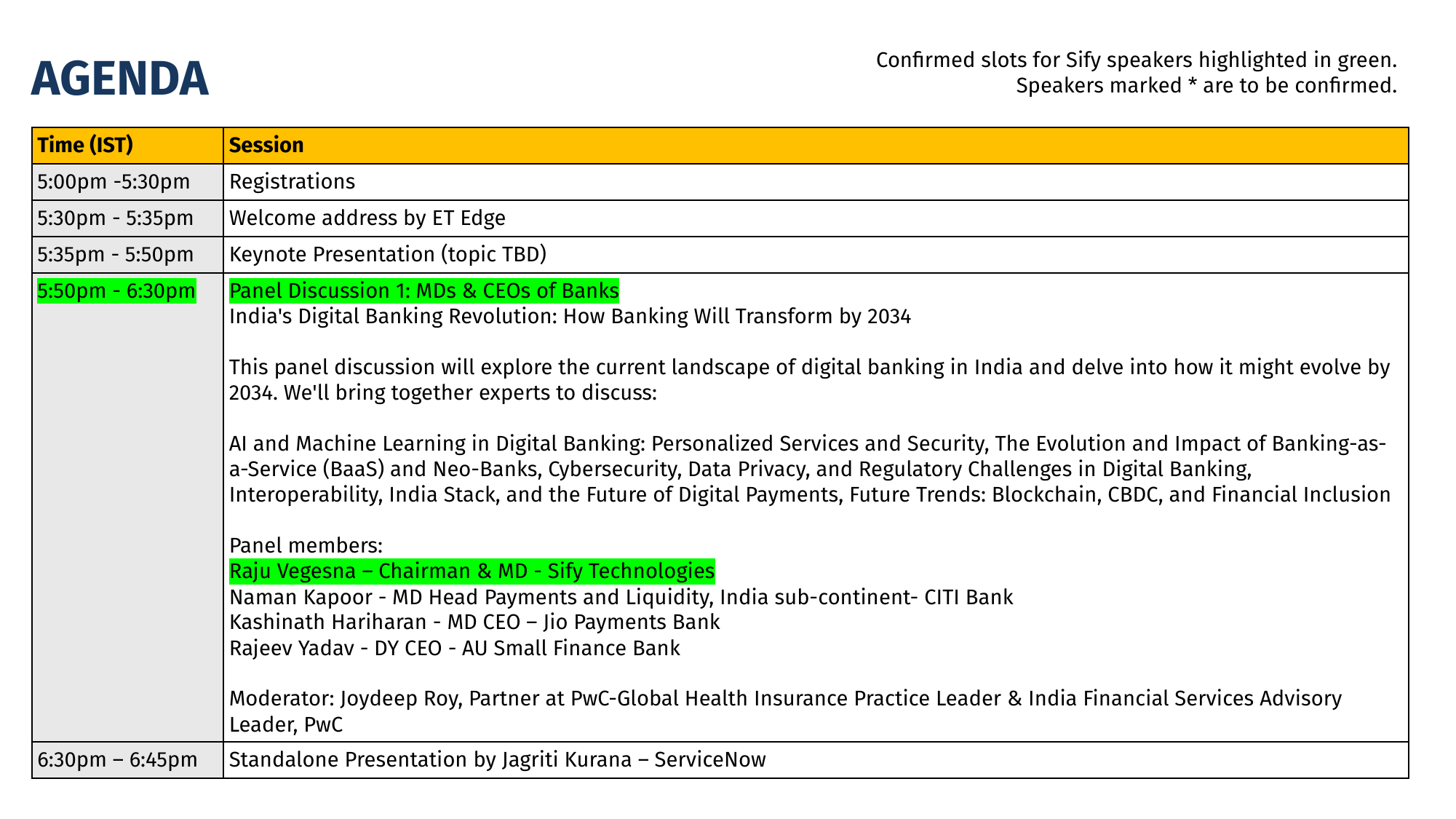

Confirmed slots for Sify speakers highlighted in green.
Speakers marked * are to be confirmed.
AGENDA
| Time (IST) | Session |
| --- | --- |
| 5:00pm -5:30pm | Registrations |
| 5:30pm - 5:35pm | Welcome address by ET Edge |
| 5:35pm - 5:50pm | Keynote Presentation (topic TBD) |
| 5:50pm - 6:30pm | Panel Discussion 1: MDs & CEOs of Banks India's Digital Banking Revolution: How Banking Will Transform by 2034 This panel discussion will explore the current landscape of digital banking in India and delve into how it might evolve by 2034. We'll bring together experts to discuss: AI and Machine Learning in Digital Banking: Personalized Services and Security, The Evolution and Impact of Banking-as-a-Service (BaaS) and Neo-Banks, Cybersecurity, Data Privacy, and Regulatory Challenges in Digital Banking, Interoperability, India Stack, and the Future of Digital Payments, Future Trends: Blockchain, CBDC, and Financial Inclusion Panel members: Raju Vegesna – Chairman & MD - Sify Technologies Naman Kapoor - MD Head Payments and Liquidity, India sub-continent- CITI Bank  Kashinath Hariharan - MD CEO – Jio Payments Bank Rajeev Yadav - DY CEO - AU Small Finance Bank  Moderator: Joydeep Roy, Partner at PwC-Global Health Insurance Practice Leader & India Financial Services Advisory Leader, PwC |
| 6:30pm – 6:45pm | Standalone Presentation by Jagriti Kurana – ServiceNow |